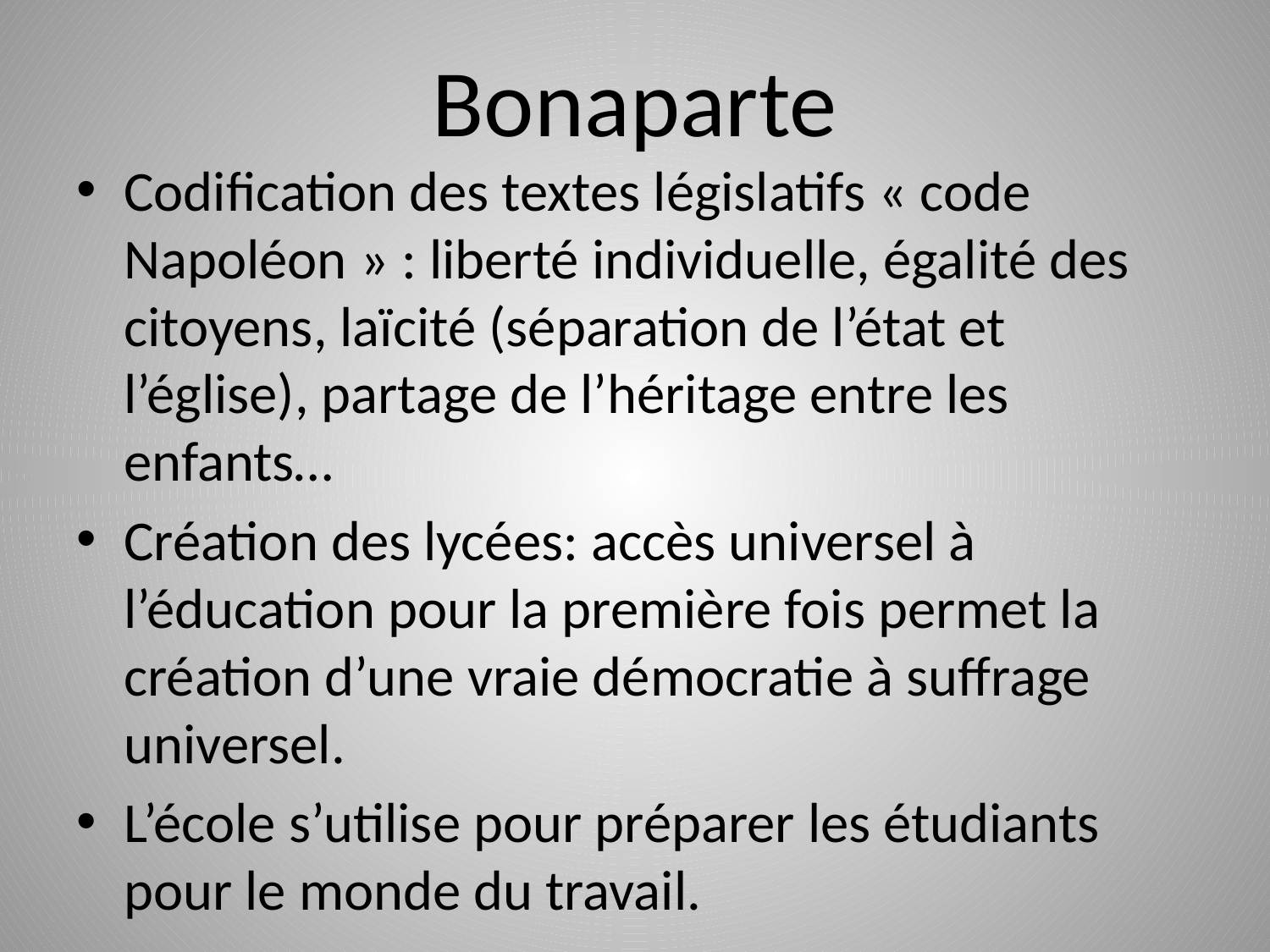

# Bonaparte
Codification des textes législatifs « code Napoléon » : liberté individuelle, égalité des citoyens, laïcité (séparation de l’état et l’église), partage de l’héritage entre les enfants…
Création des lycées: accès universel à l’éducation pour la première fois permet la création d’une vraie démocratie à suffrage universel.
L’école s’utilise pour préparer les étudiants pour le monde du travail.